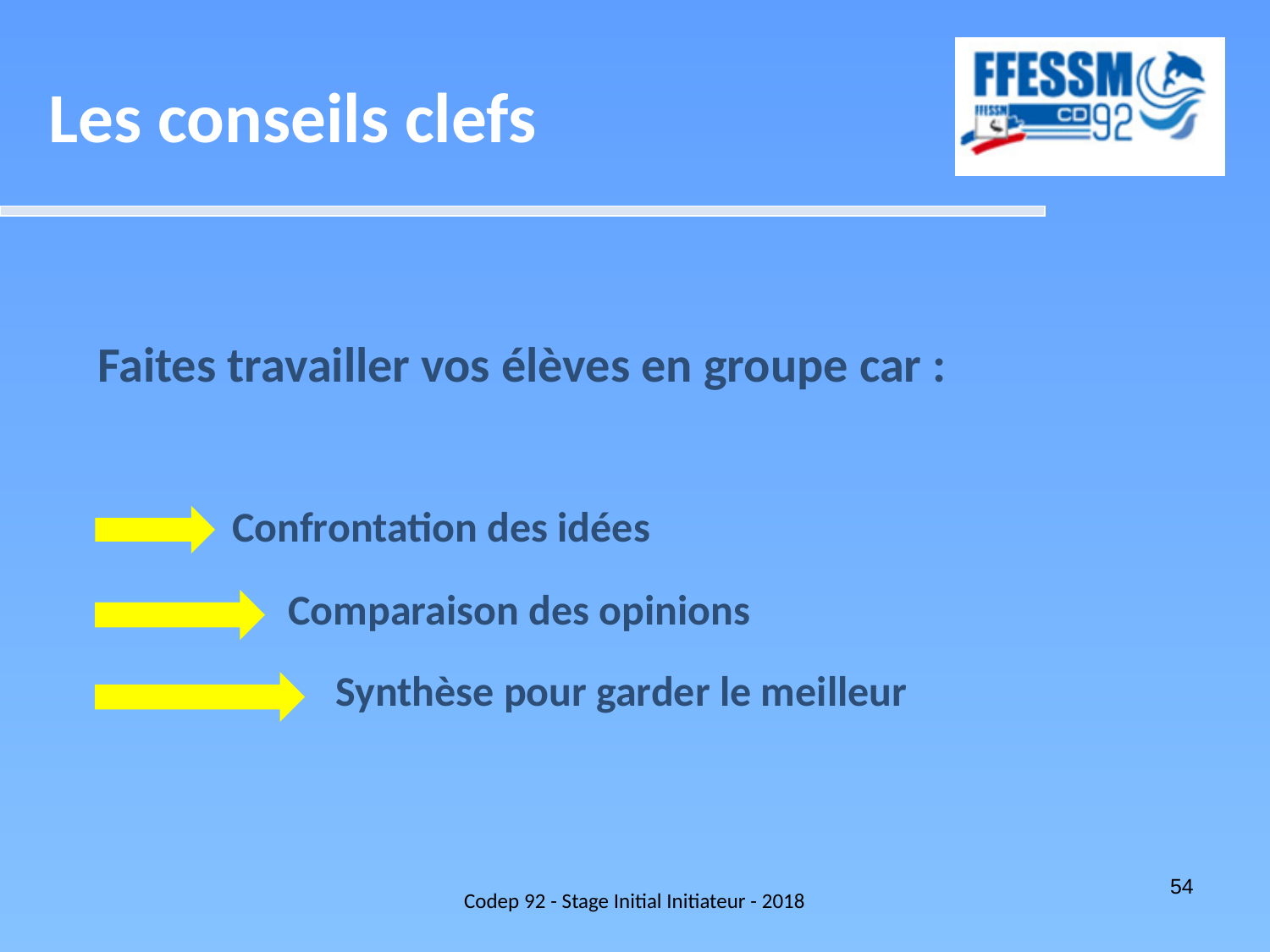

Les conseils clefs
Faites travailler vos élèves en groupe car :

            Confrontation des idées

                    Comparaison des opinions

                         Synthèse pour garder le meilleur

Codep 92 - Stage Initial Initiateur - 2018
54